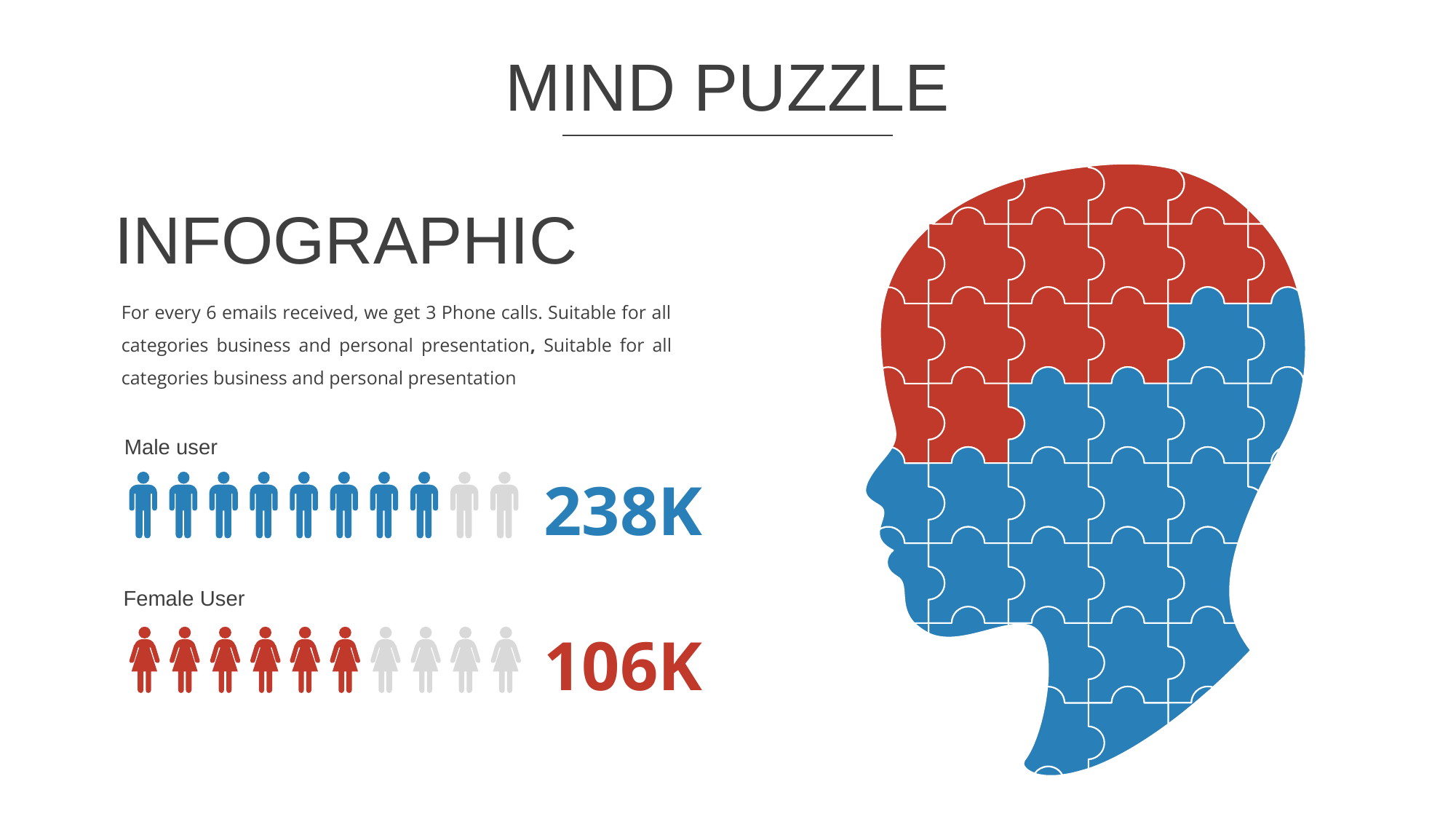

# MIND PUZZLE

INFOGRAPHIC

For every 6 emails received, we get 3 Phone calls. Suitable for all categories business and personal presentation, Suitable for all categories business and personal presentation

Male user

238K

Female User

106K